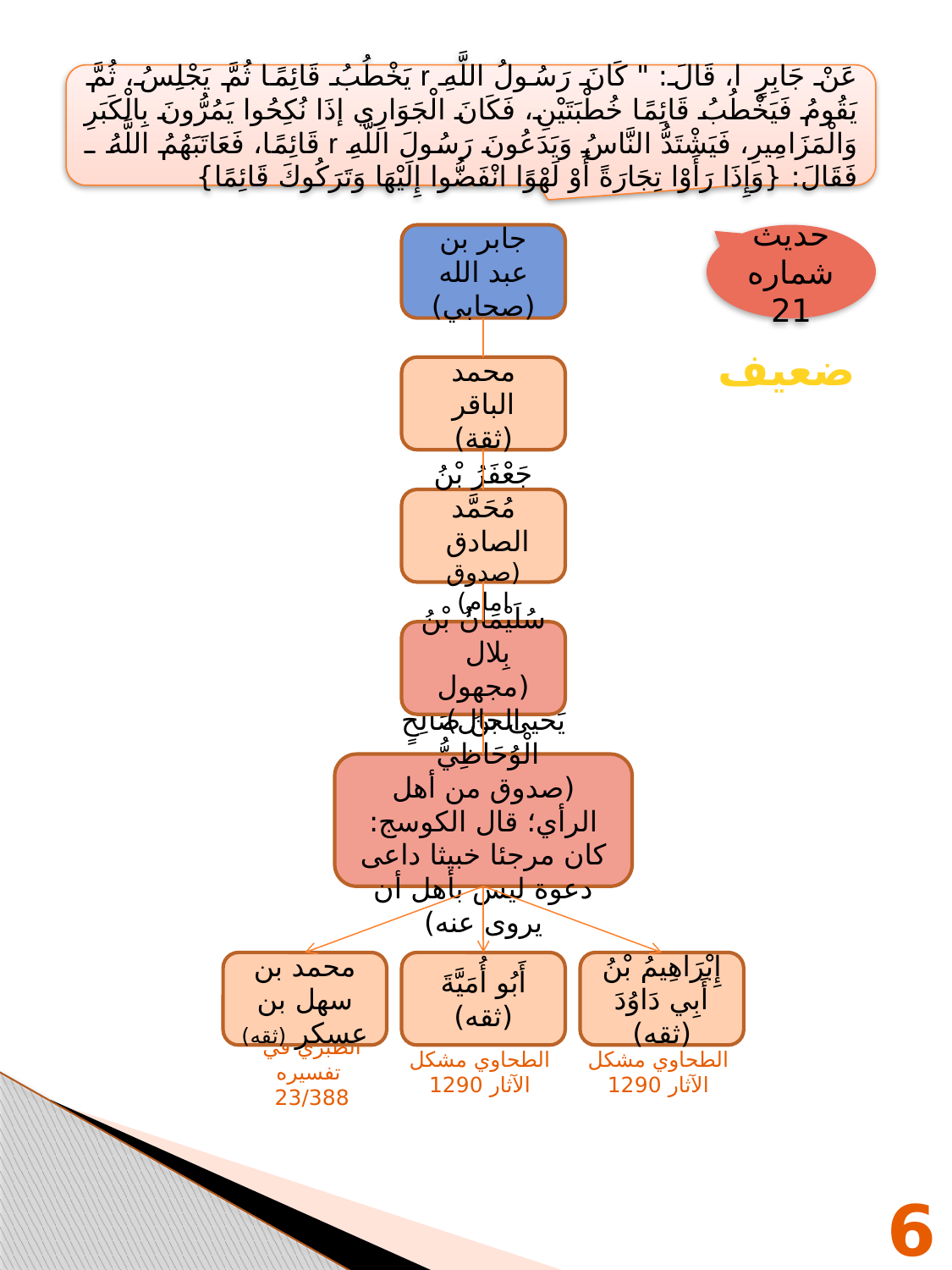

عَنْ جَابِرٍ ا، قَالَ: " كَانَ رَسُولُ اللَّهِ r يَخْطُبُ قَائِمًا ثُمَّ يَجْلِسُ، ثُمَّ يَقُومُ فَيَخْطُبُ قَائِمًا خُطْبَتَيْنِ، فَكَانَ الْجَوَارِي إذَا نُكِحُوا يَمُرُّونَ بِالْكَبَرِ وَالْمَزَامِيرِ، فَيَشْتَدُّ النَّاسُ وَيَدَعُونَ رَسُولَ اللَّهِ r قَائِمًا، فَعَاتَبَهُمُ اللَّهُ ـ فَقَالَ: {وَإِذَا رَأَوْا تِجَارَةً أَوْ لَهْوًا انْفَضُّوا إِلَيْهَا وَتَرَكُوكَ قَائِمًا}
حديث شماره 21
جابر بن عبد الله (صحابي)
ضعيف
محمد الباقر (ثقة)
جَعْفَرُ بْنُ مُحَمَّد الصادق
(صدوق امام)
سُلَيْمَانُ بْنُ بِلال
(مجهول الحال)
يَحْيَى بْنُ صَالِحٍ الْوُحَاظِيُّ
(صدوق من أهل الرأي؛ قال الكوسج: كان مرجئا خبيثا داعى دعوة ليس بأهل أن يروى عنه)
محمد بن سهل بن عسكر (ثقه)
أَبُو أُمَيَّةَ (ثقه)
إِبْرَاهِيمُ بْنُ أَبِي دَاوُدَ (ثقه)
الطبري في  تفسيره 23/388
الطحاوي مشكل الآثار 1290
الطحاوي مشكل الآثار 1290
60